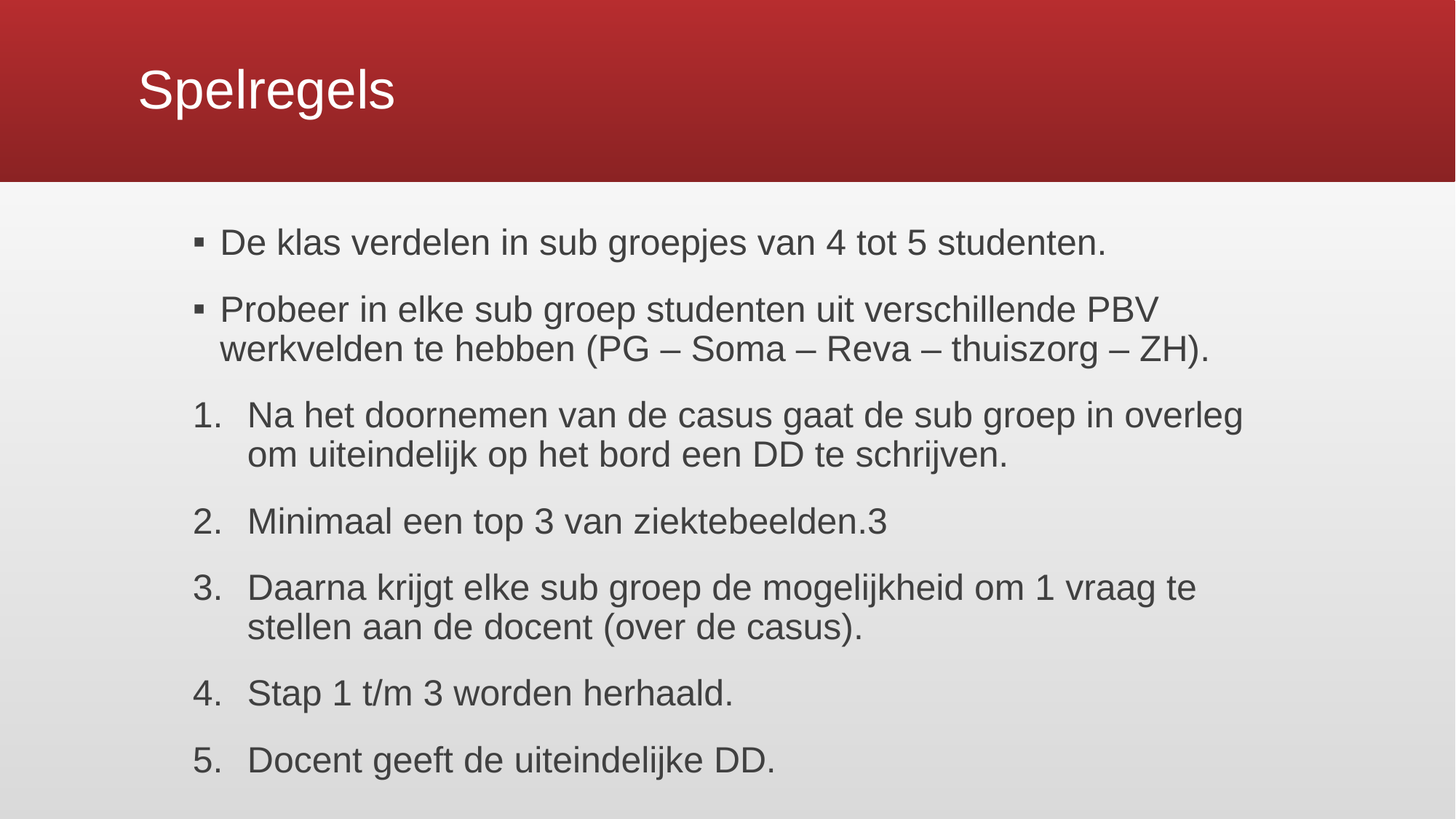

# Spelregels
De klas verdelen in sub groepjes van 4 tot 5 studenten.
Probeer in elke sub groep studenten uit verschillende PBV werkvelden te hebben (PG – Soma – Reva – thuiszorg – ZH).
Na het doornemen van de casus gaat de sub groep in overleg om uiteindelijk op het bord een DD te schrijven.
Minimaal een top 3 van ziektebeelden.3
Daarna krijgt elke sub groep de mogelijkheid om 1 vraag te stellen aan de docent (over de casus).
Stap 1 t/m 3 worden herhaald.
Docent geeft de uiteindelijke DD.